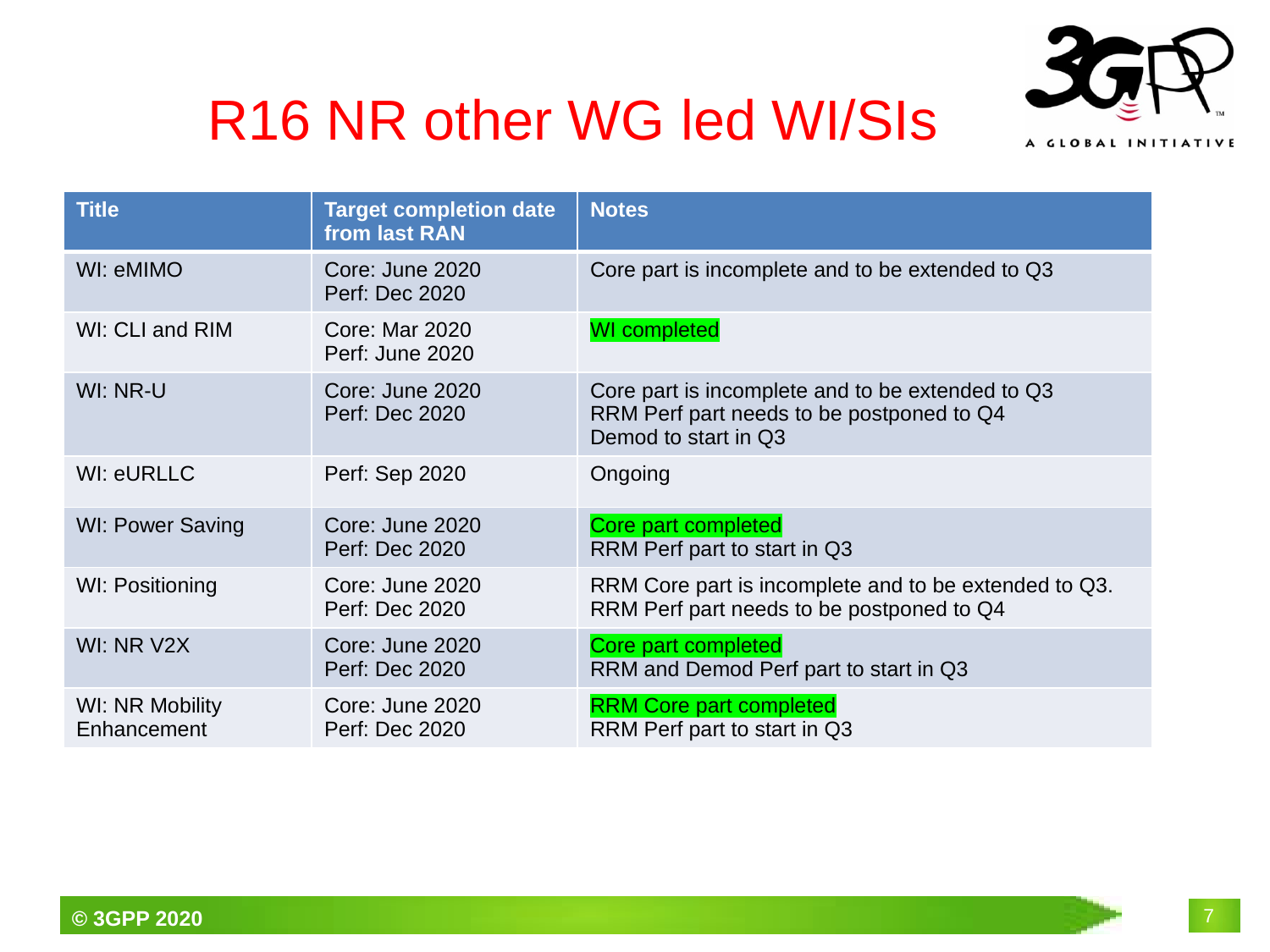

# R16 NR other WG led WI/SIs
| Title | Target completion date from last RAN | Notes |
| --- | --- | --- |
| WI: eMIMO | Core: June 2020 Perf: Dec 2020 | Core part is incomplete and to be extended to Q3 |
| WI: CLI and RIM | Core: Mar 2020 Perf: June 2020 | WI completed |
| WI: NR-U | Core: June 2020 Perf: Dec 2020 | Core part is incomplete and to be extended to Q3 RRM Perf part needs to be postponed to Q4 Demod to start in Q3 |
| WI: eURLLC | Perf: Sep 2020 | Ongoing |
| WI: Power Saving | Core: June 2020 Perf: Dec 2020 | Core part completed RRM Perf part to start in Q3 |
| WI: Positioning | Core: June 2020 Perf: Dec 2020 | RRM Core part is incomplete and to be extended to Q3. RRM Perf part needs to be postponed to Q4 |
| WI: NR V2X | Core: June 2020 Perf: Dec 2020 | Core part completed RRM and Demod Perf part to start in Q3 |
| WI: NR Mobility Enhancement | Core: June 2020 Perf: Dec 2020 | RRM Core part completed RRM Perf part to start in Q3 |
7